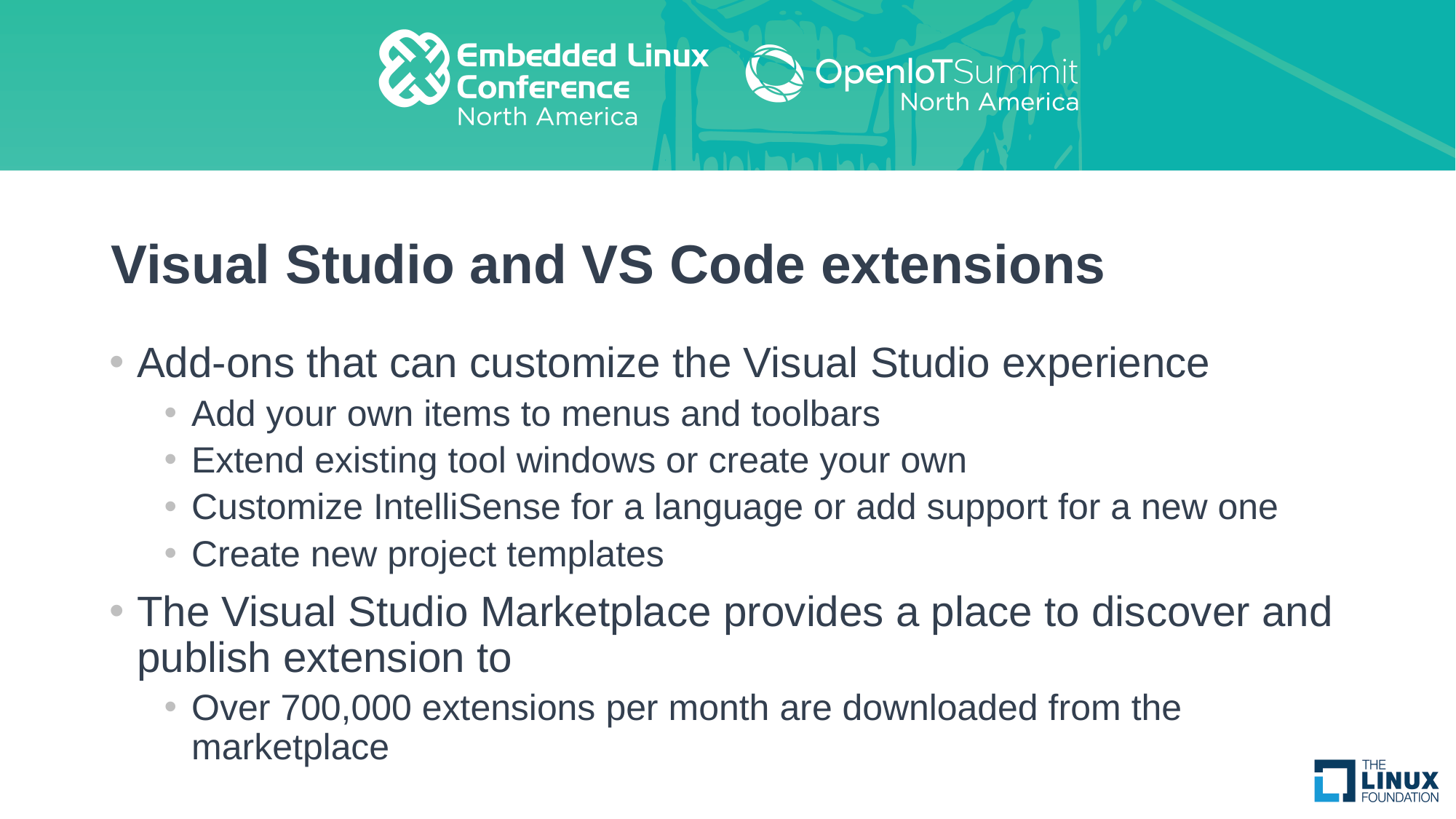

# Visual Studio and VS Code extensions
Add-ons that can customize the Visual Studio experience
Add your own items to menus and toolbars
Extend existing tool windows or create your own
Customize IntelliSense for a language or add support for a new one
Create new project templates
The Visual Studio Marketplace provides a place to discover and publish extension to
Over 700,000 extensions per month are downloaded from the marketplace